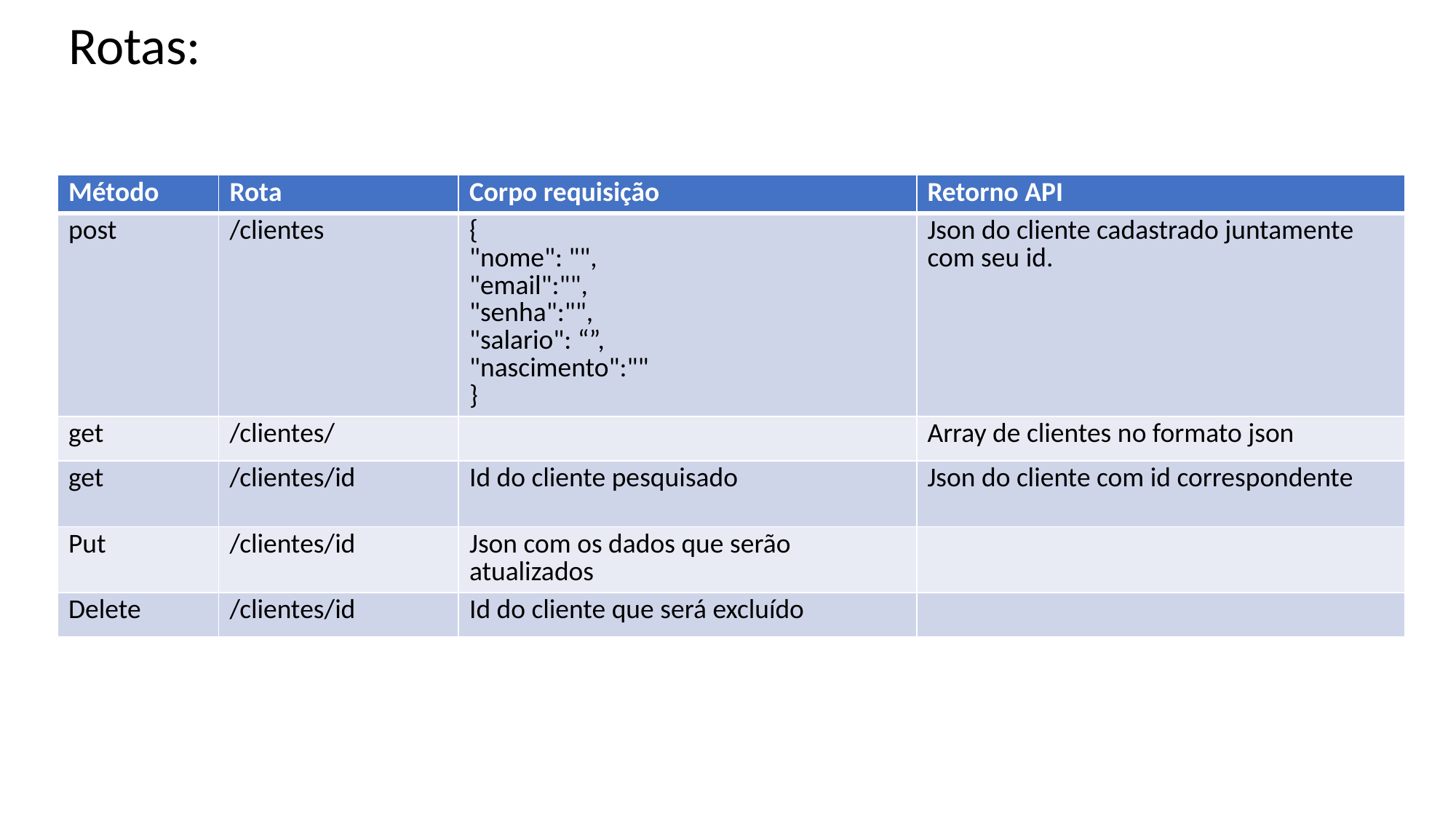

# Rotas:
| Método | Rota | Corpo requisição | Retorno API |
| --- | --- | --- | --- |
| post | /clientes | { "nome": "", "email":"", "senha":"", "salario": “”, "nascimento":"" } | Json do cliente cadastrado juntamente com seu id. |
| get | /clientes/ |  | Array de clientes no formato json |
| get | /clientes/id | Id do cliente pesquisado | Json do cliente com id correspondente |
| Put | /clientes/id | Json com os dados que serão atualizados |  |
| Delete | /clientes/id | Id do cliente que será excluído |  |